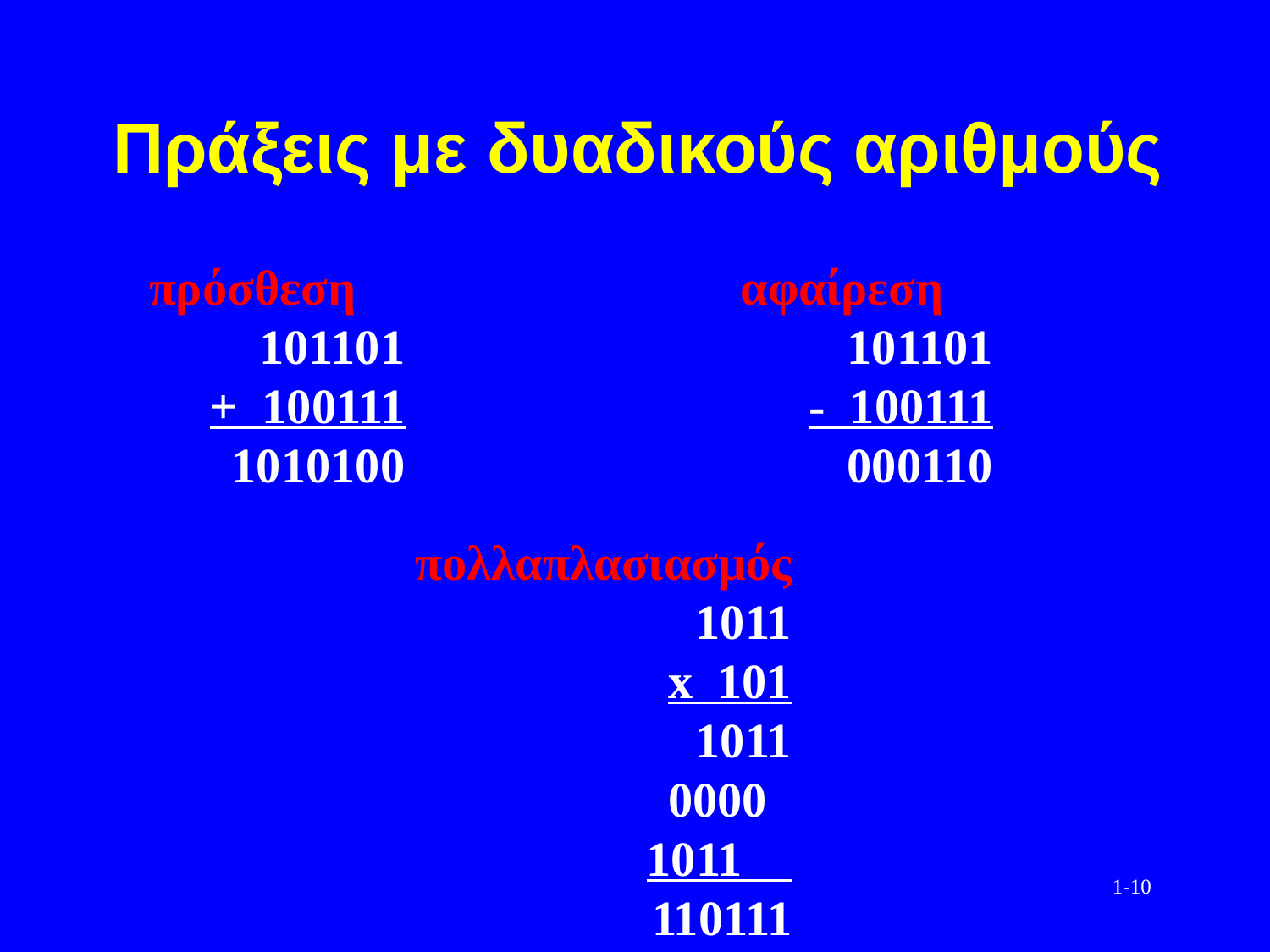

# Πράξεις με δυαδικούς αριθμούς
πρόσθεση
101101
        +  100111
1010100
αφαίρεση
101101
        -  100111
000110
πολλαπλασιασμός
1011
        x  101
1011
0000
1011
110111